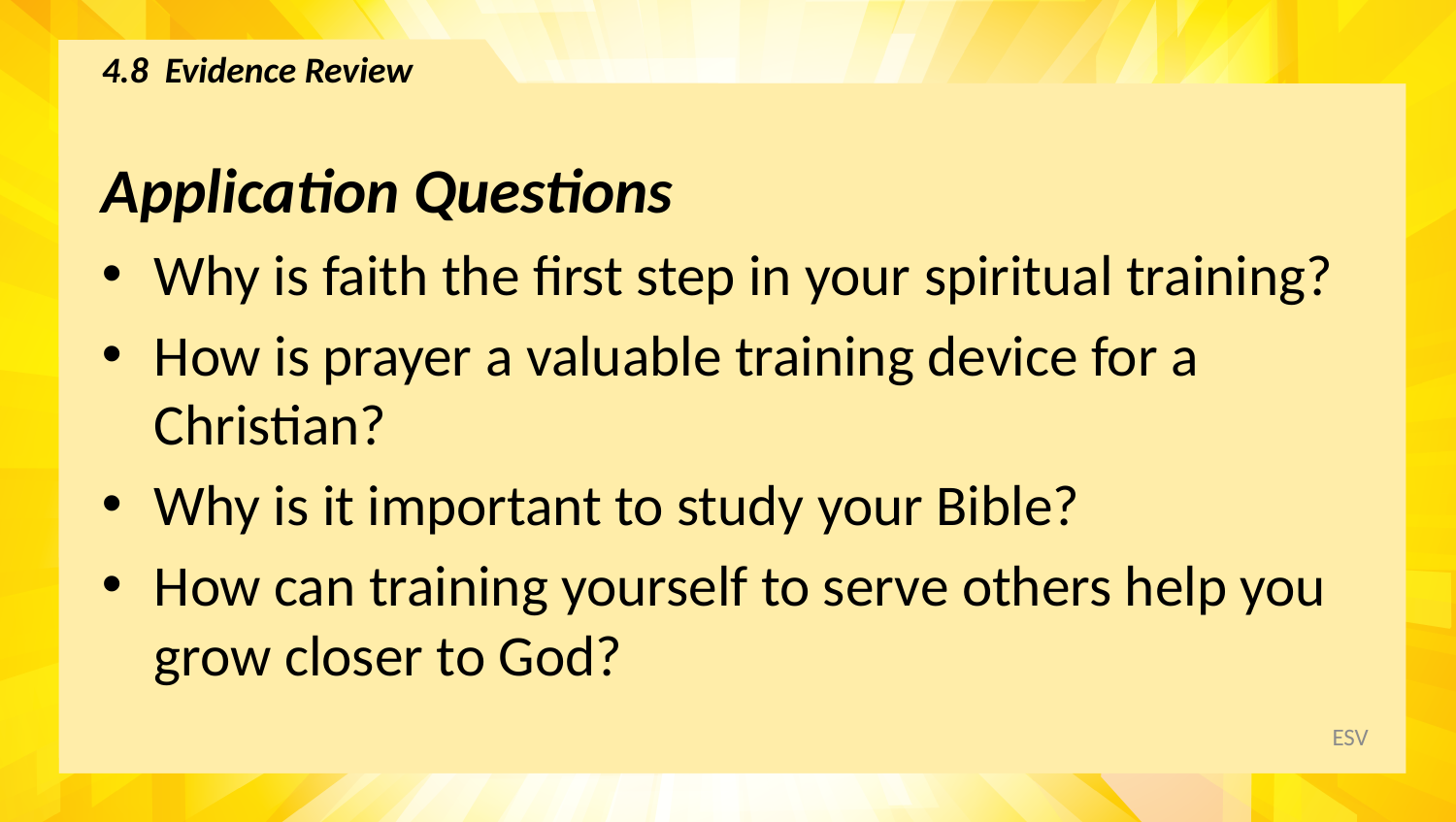

# 4.8  Evidence Review
Application Questions
Why is faith the first step in your spiritual training?
How is prayer a valuable training device for a Christian?
Why is it important to study your Bible?
How can training yourself to serve others help you grow closer to God?
ESV